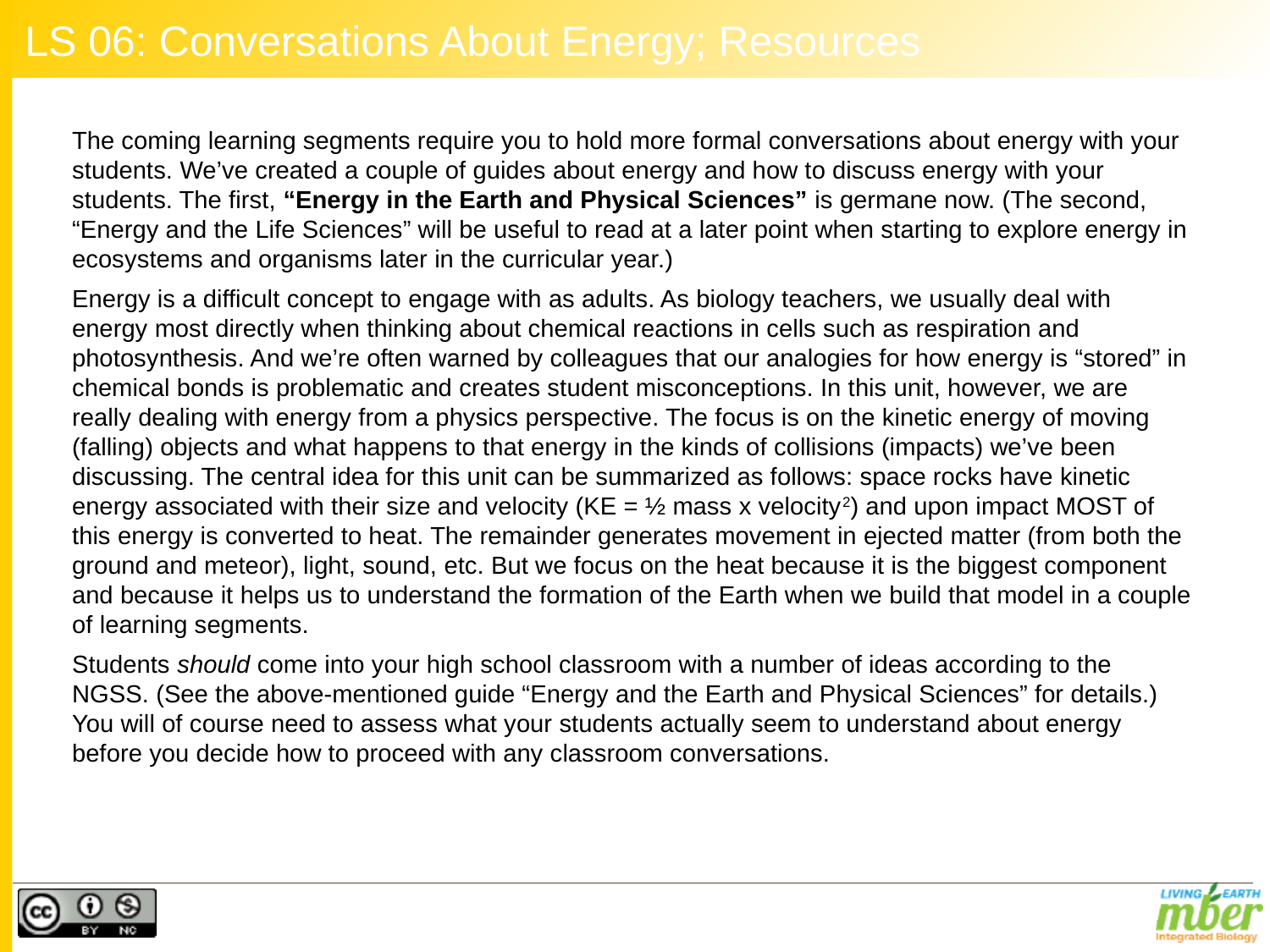

# LS 06: Conversations About Energy; Resources
The coming learning segments require you to hold more formal conversations about energy with your students. We’ve created a couple of guides about energy and how to discuss energy with your students. The first, “Energy in the Earth and Physical Sciences” is germane now. (The second, “Energy and the Life Sciences” will be useful to read at a later point when starting to explore energy in ecosystems and organisms later in the curricular year.)
Energy is a difficult concept to engage with as adults. As biology teachers, we usually deal with energy most directly when thinking about chemical reactions in cells such as respiration and photosynthesis. And we’re often warned by colleagues that our analogies for how energy is “stored” in chemical bonds is problematic and creates student misconceptions. In this unit, however, we are really dealing with energy from a physics perspective. The focus is on the kinetic energy of moving (falling) objects and what happens to that energy in the kinds of collisions (impacts) we’ve been discussing. The central idea for this unit can be summarized as follows: space rocks have kinetic energy associated with their size and velocity (KE = ½ mass x velocity2) and upon impact MOST of this energy is converted to heat. The remainder generates movement in ejected matter (from both the ground and meteor), light, sound, etc. But we focus on the heat because it is the biggest component and because it helps us to understand the formation of the Earth when we build that model in a couple of learning segments.
Students should come into your high school classroom with a number of ideas according to the NGSS. (See the above-mentioned guide “Energy and the Earth and Physical Sciences” for details.) You will of course need to assess what your students actually seem to understand about energy before you decide how to proceed with any classroom conversations.